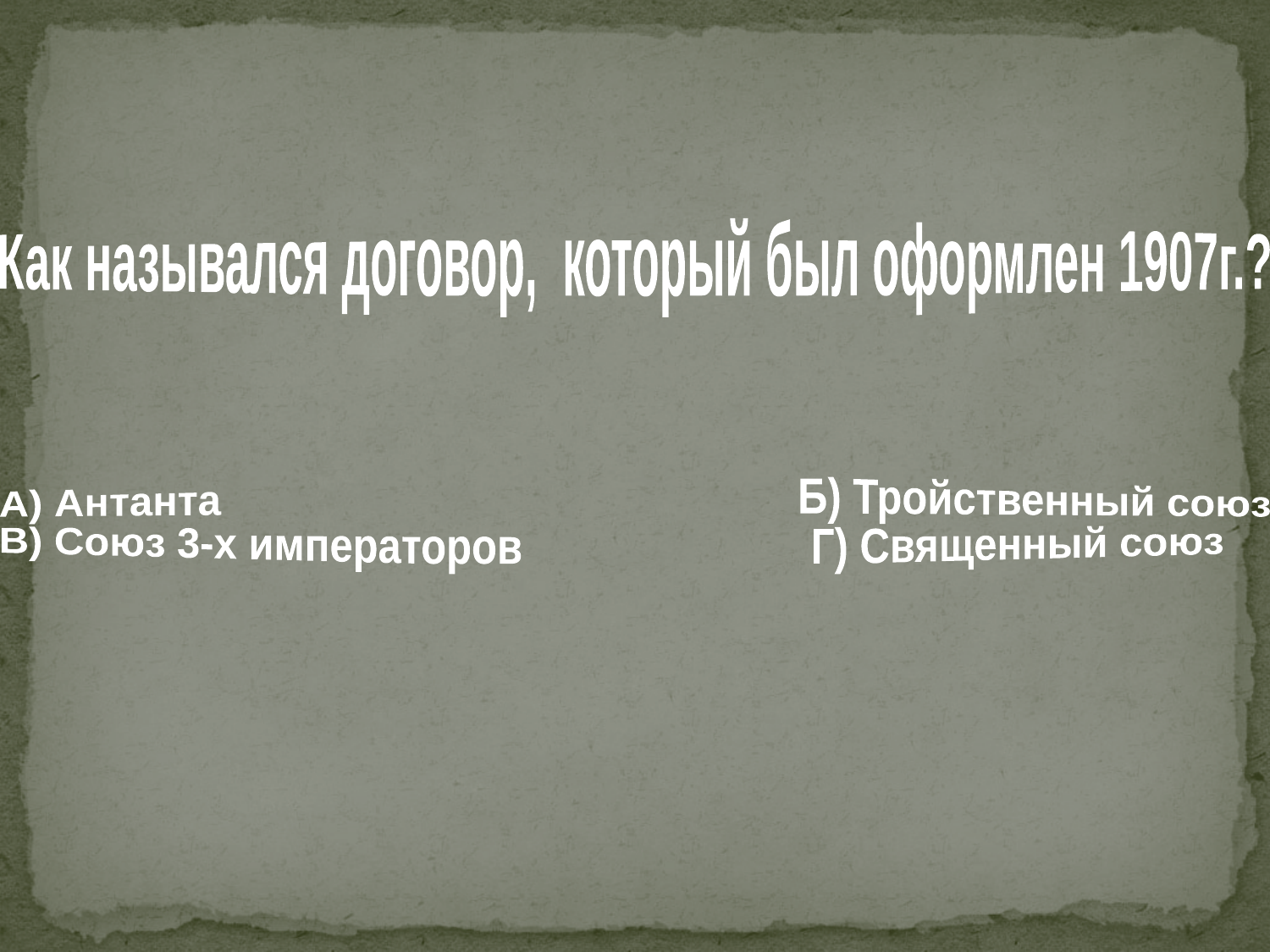

Как назывался договор,  который был оформлен 1907г.?
         А) Антанта                                                  Б) Тройственный союз
         В) Союз 3-х императоров                         Г) Священный союз